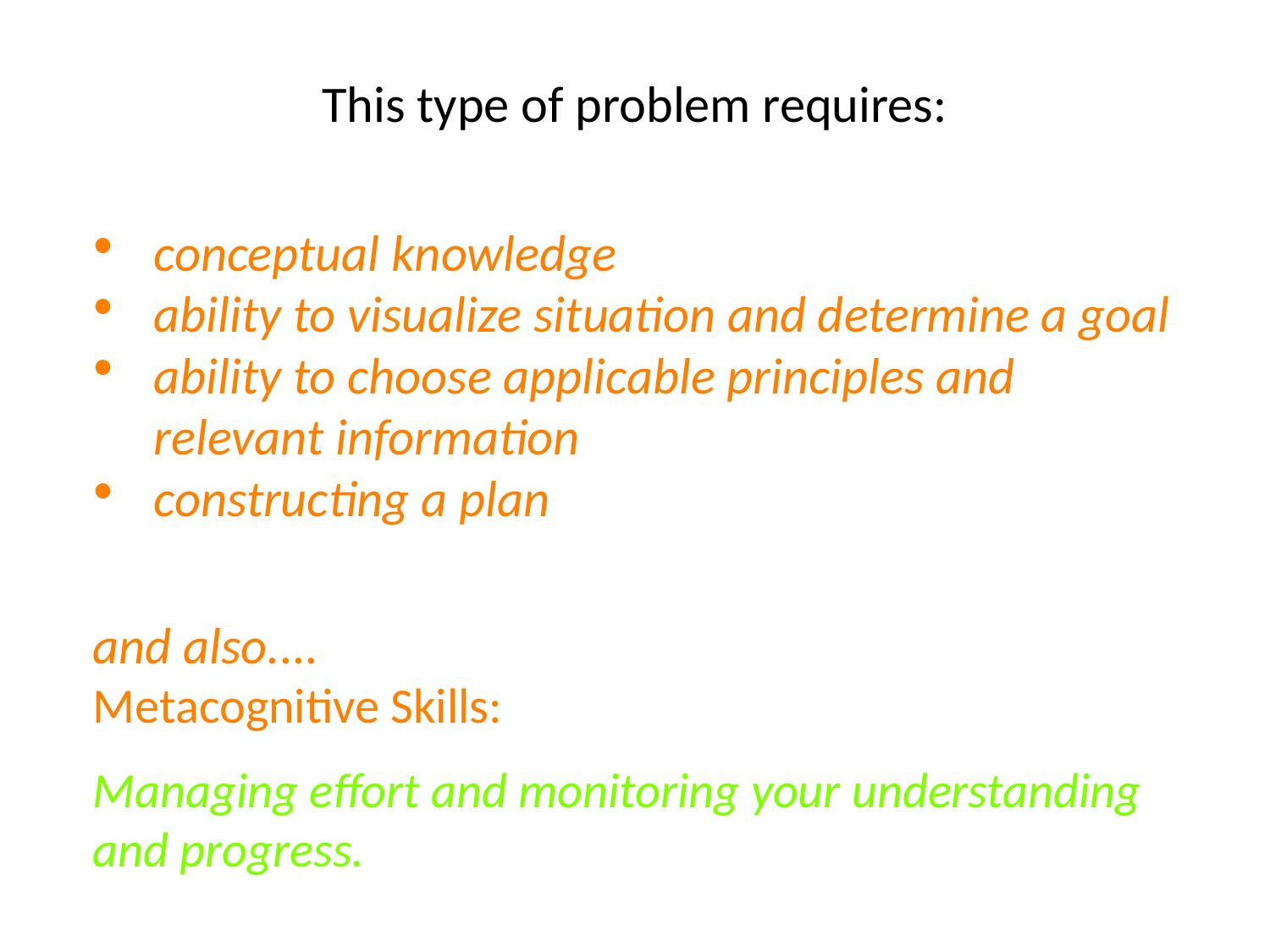

# This type of problem requires:
conceptual knowledge
ability to visualize situation and determine a goal
ability to choose applicable principles and relevant information
constructing a plan

and also....
Metacognitive Skills:
Managing effort and monitoring your understanding and progress.